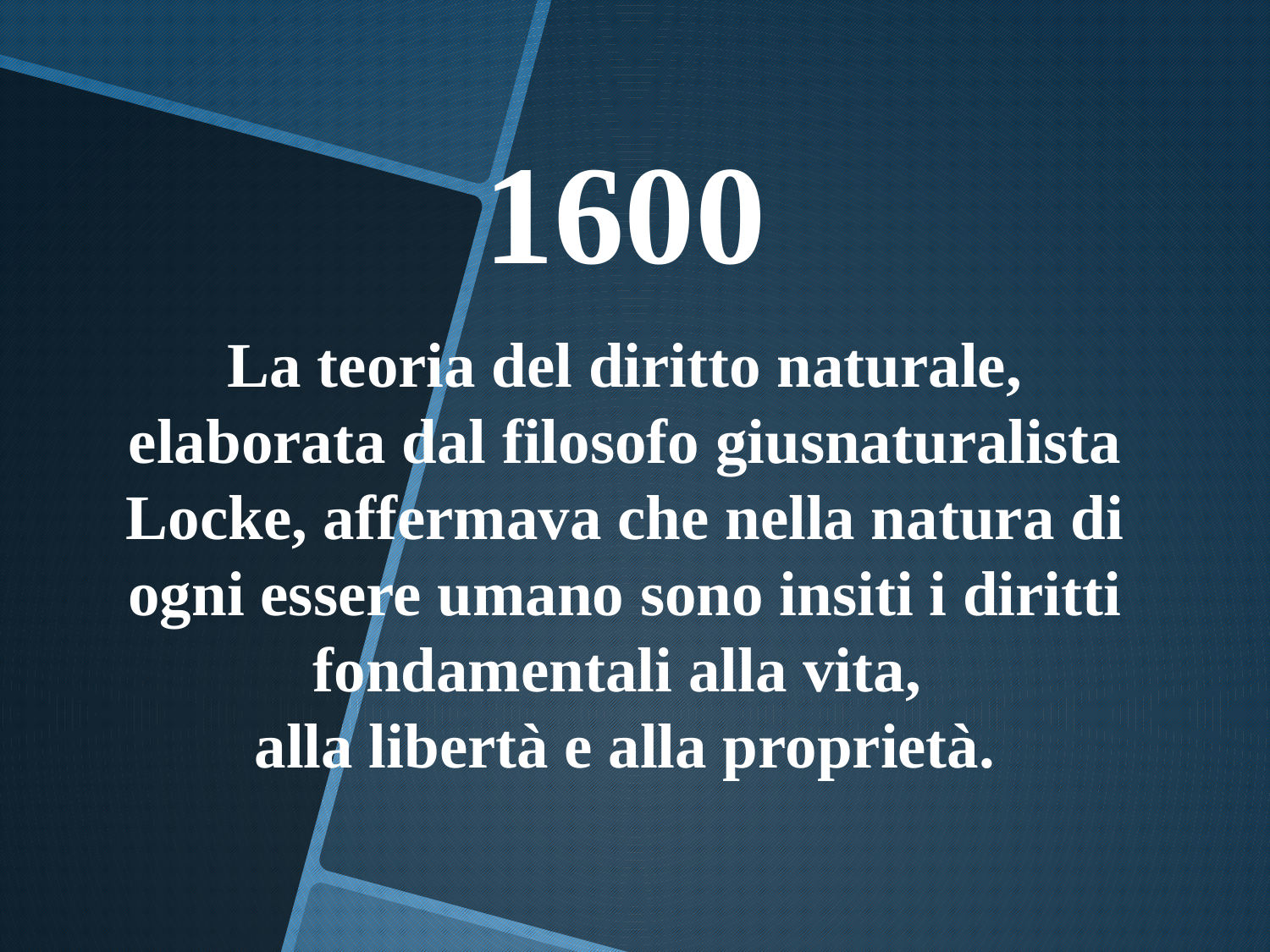

1600
La teoria del diritto naturale, elaborata dal filosofo giusnaturalista Locke, affermava che nella natura di ogni essere umano sono insiti i diritti fondamentali alla vita,
alla libertà e alla proprietà.